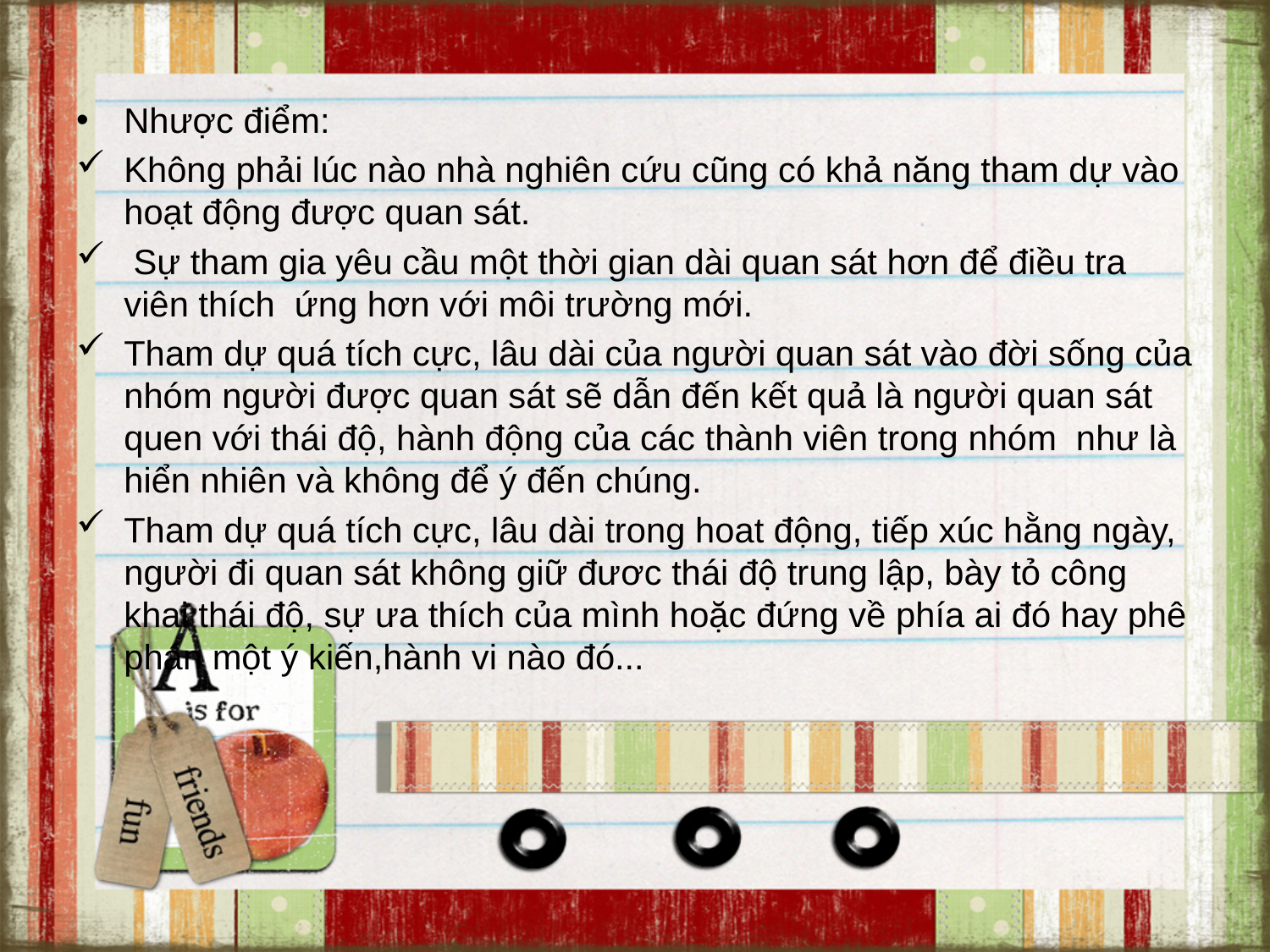

#

Nhược điểm:
Không phải lúc nào nhà nghiên cứu cũng có khả năng tham dự vào hoạt động được quan sát.
 Sự tham gia yêu cầu một thời gian dài quan sát hơn để điều tra viên thích  ứng hơn với môi trường mới.
Tham dự quá tích cực, lâu dài của người quan sát vào đời sống của nhóm người được quan sát sẽ dẫn đến kết quả là người quan sát quen với thái độ, hành động của các thành viên trong nhóm  như là hiển nhiên và không để ý đến chúng.
Tham dự quá tích cực, lâu dài trong hoat động, tiếp xúc hằng ngày, người đi quan sát không giữ đươc thái độ trung lập, bày tỏ công khai thái độ, sự ưa thích của mình hoặc đứng về phía ai đó hay phê phán một ý kiến,hành vi nào đó...